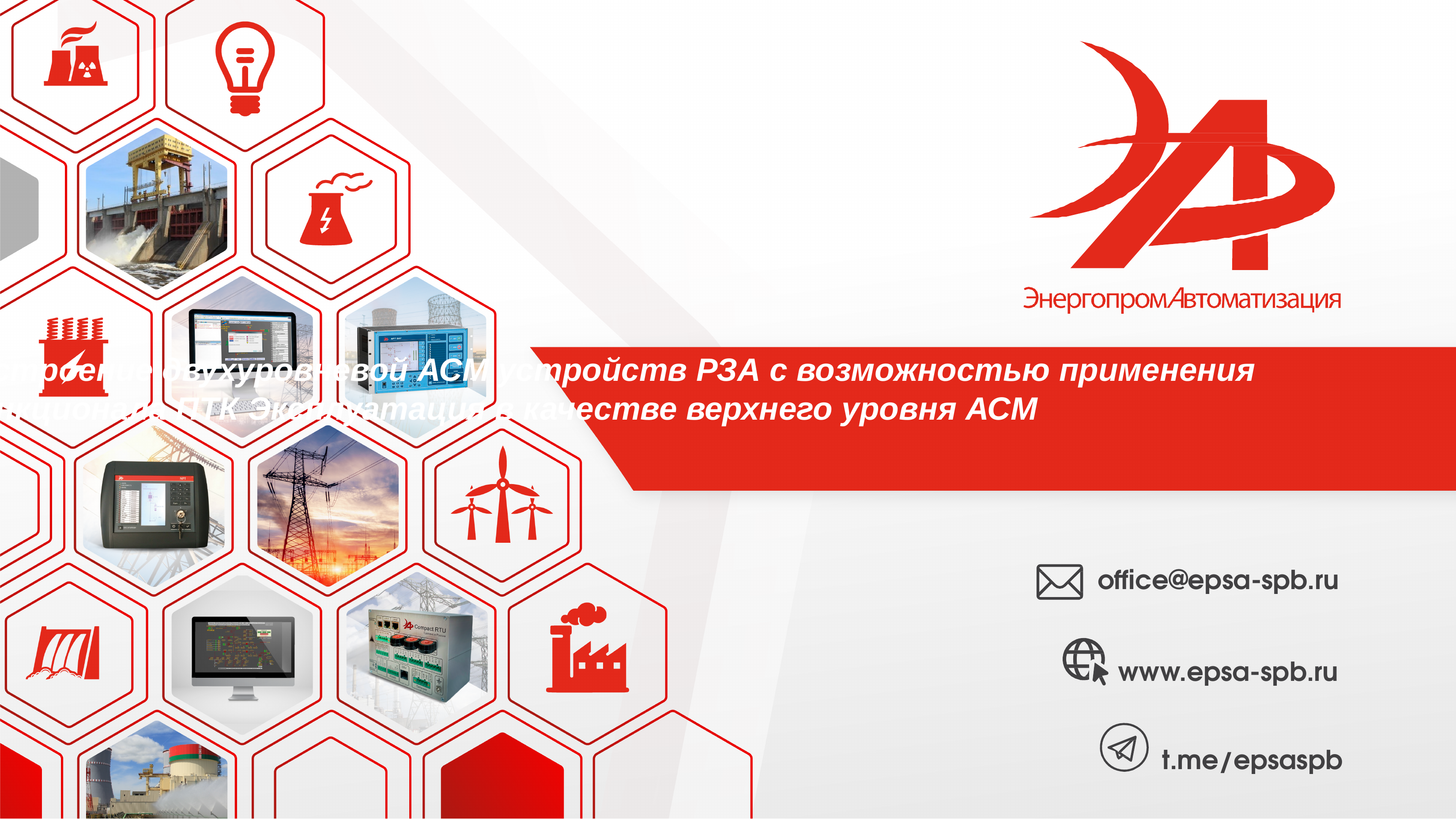

# Построение двухуровневой АСМ устройств РЗА с возможностью применения функционала ПТК Эксплуатация в качестве верхнего уровня АСМ
office@epsa-spb.ru
www.epsa-spb.ru t.me/epsaspb